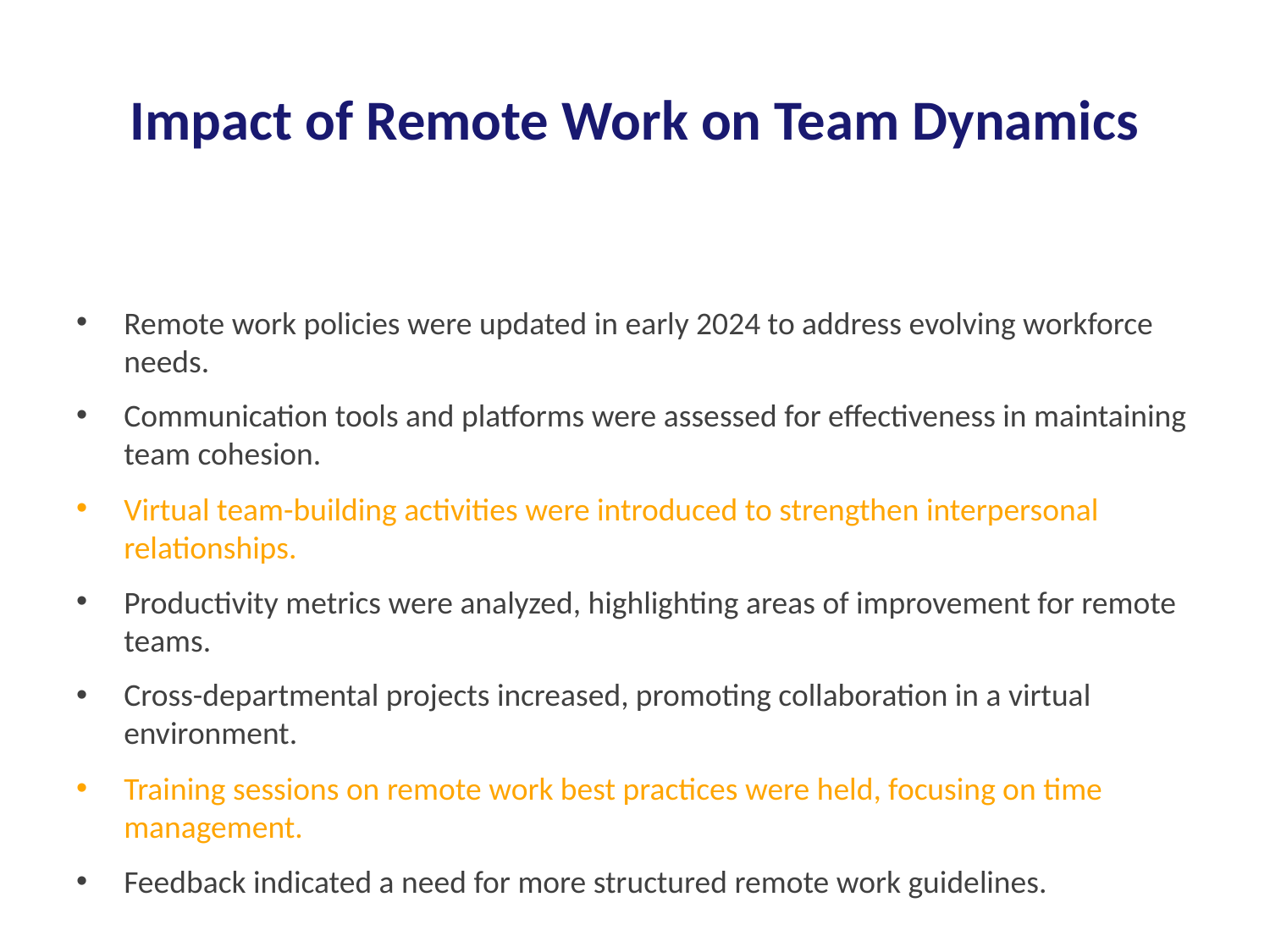

# Impact of Remote Work on Team Dynamics

Remote work policies were updated in early 2024 to address evolving workforce needs.
Communication tools and platforms were assessed for effectiveness in maintaining team cohesion.
Virtual team-building activities were introduced to strengthen interpersonal relationships.
Productivity metrics were analyzed, highlighting areas of improvement for remote teams.
Cross-departmental projects increased, promoting collaboration in a virtual environment.
Training sessions on remote work best practices were held, focusing on time management.
Feedback indicated a need for more structured remote work guidelines.